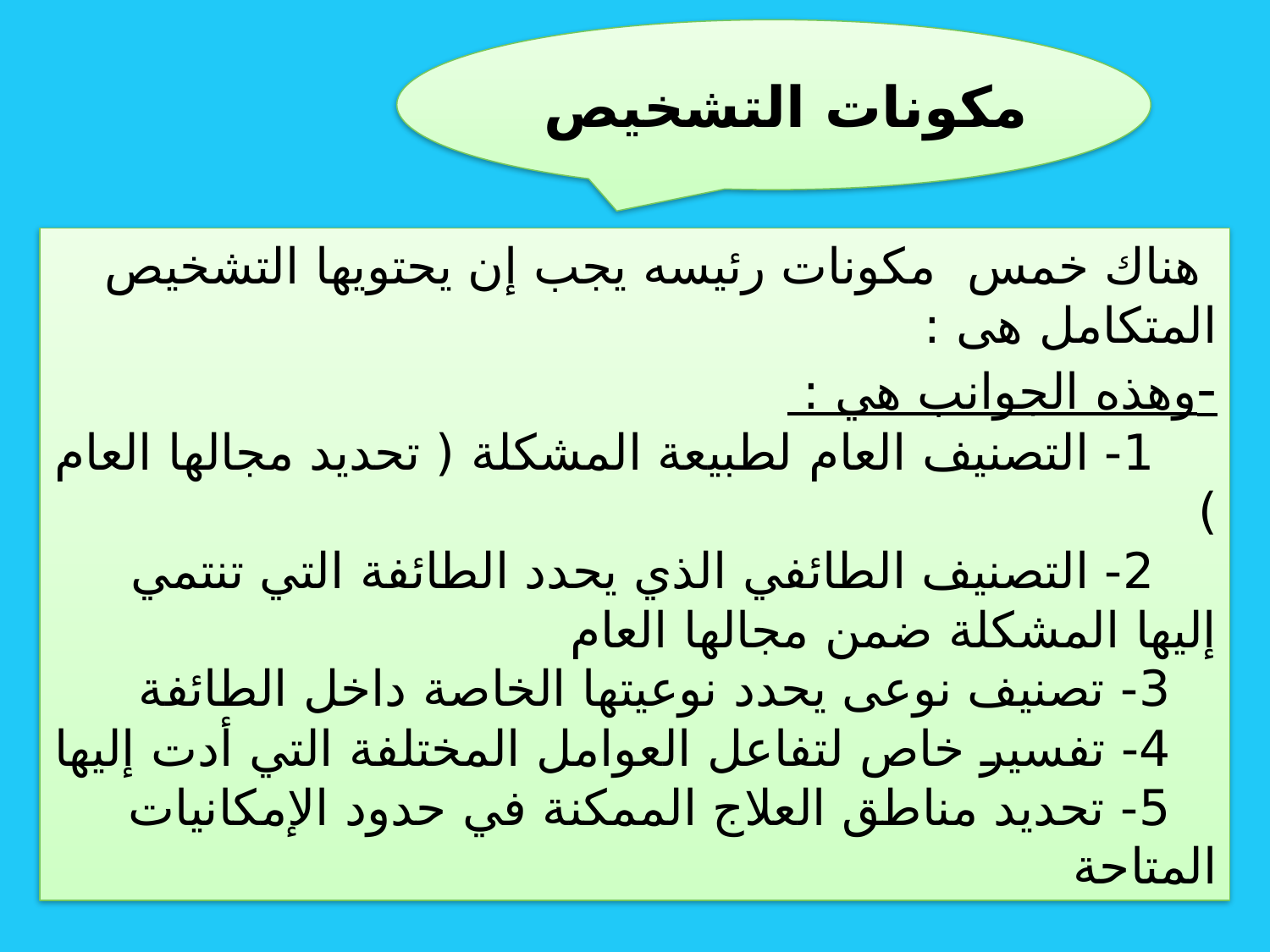

مكونات التشخيص
 هناك خمس  مكونات رئيسه يجب إن يحتويها التشخيص المتكامل هى :
-وهذه الجوانب هي :
    1- التصنيف العام لطبيعة المشكلة ( تحديد مجالها العام )
    2- التصنيف الطائفي الذي يحدد الطائفة التي تنتمي إليها المشكلة ضمن مجالها العام
   3- تصنيف نوعى يحدد نوعيتها الخاصة داخل الطائفة
   4- تفسير خاص لتفاعل العوامل المختلفة التي أدت إليها
   5- تحديد مناطق العلاج الممكنة في حدود الإمكانيات المتاحة